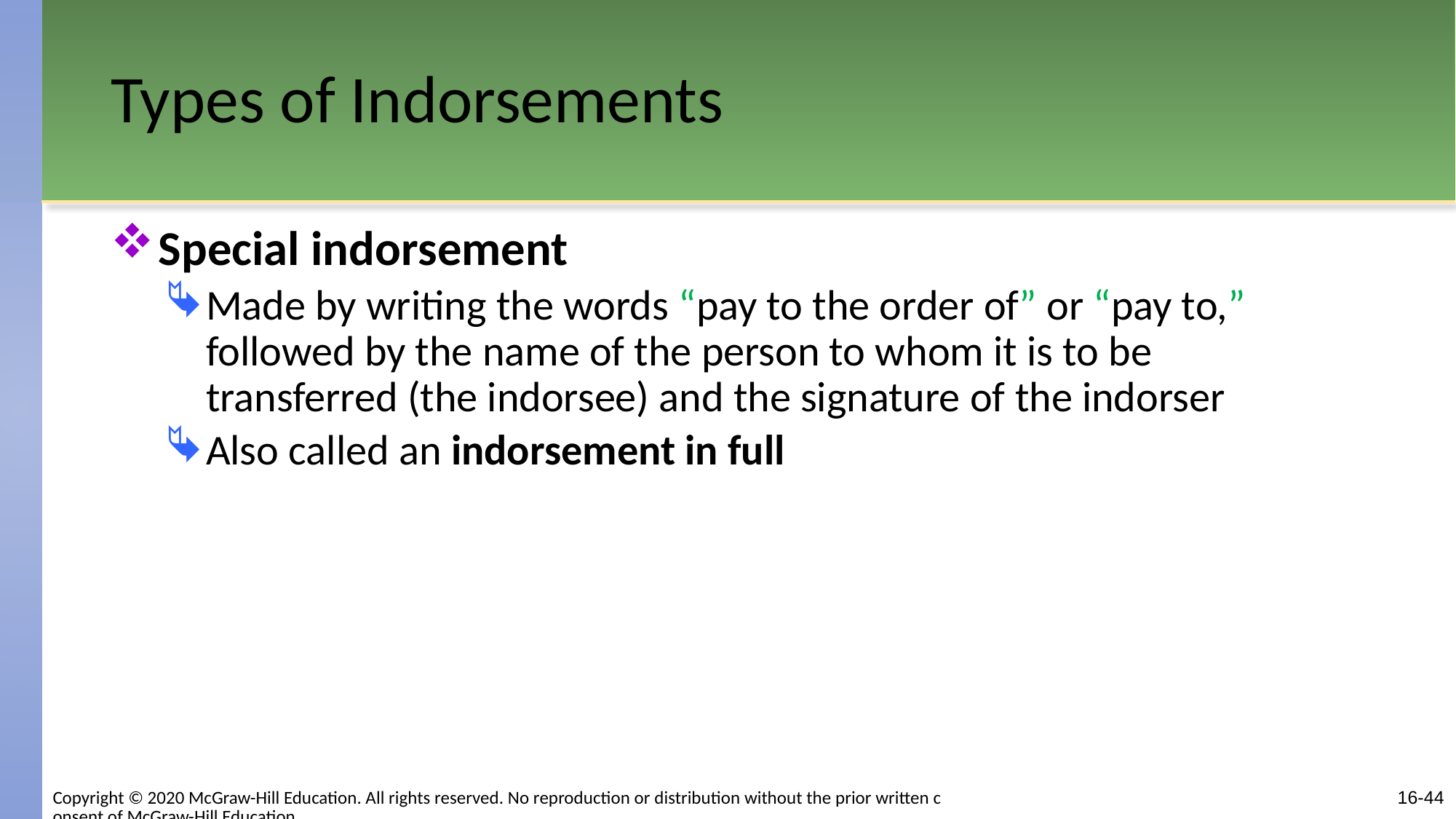

# Types of Indorsements
Special indorsement
Made by writing the words “pay to the order of” or “pay to,” followed by the name of the person to whom it is to be transferred (the indorsee) and the signature of the indorser
Also called an indorsement in full
16-44
Copyright © 2020 McGraw-Hill Education. All rights reserved. No reproduction or distribution without the prior written consent of McGraw-Hill Education.